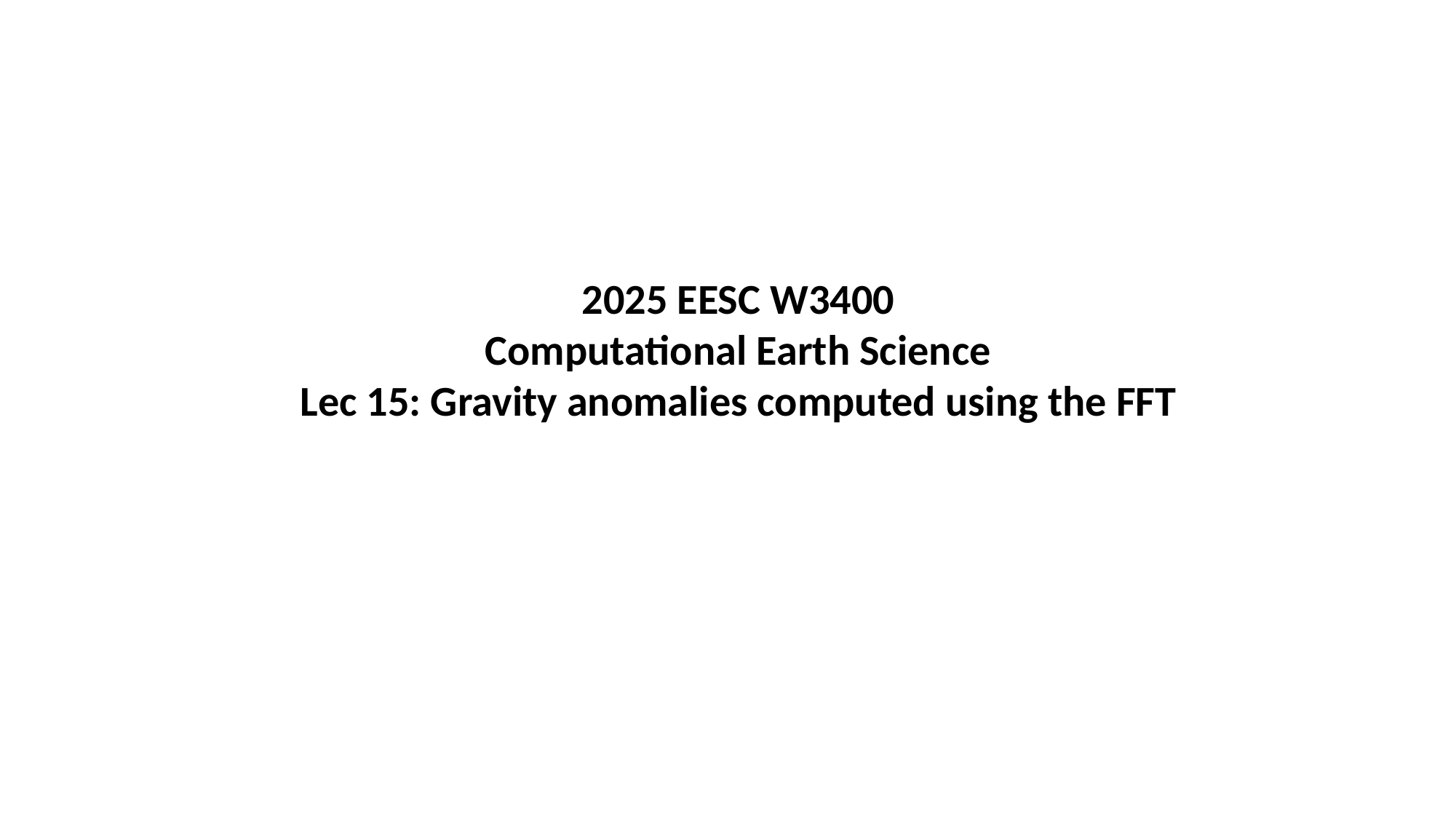

2025 EESC W3400
Computational Earth Science
Lec 15: Gravity anomalies computed using the FFT